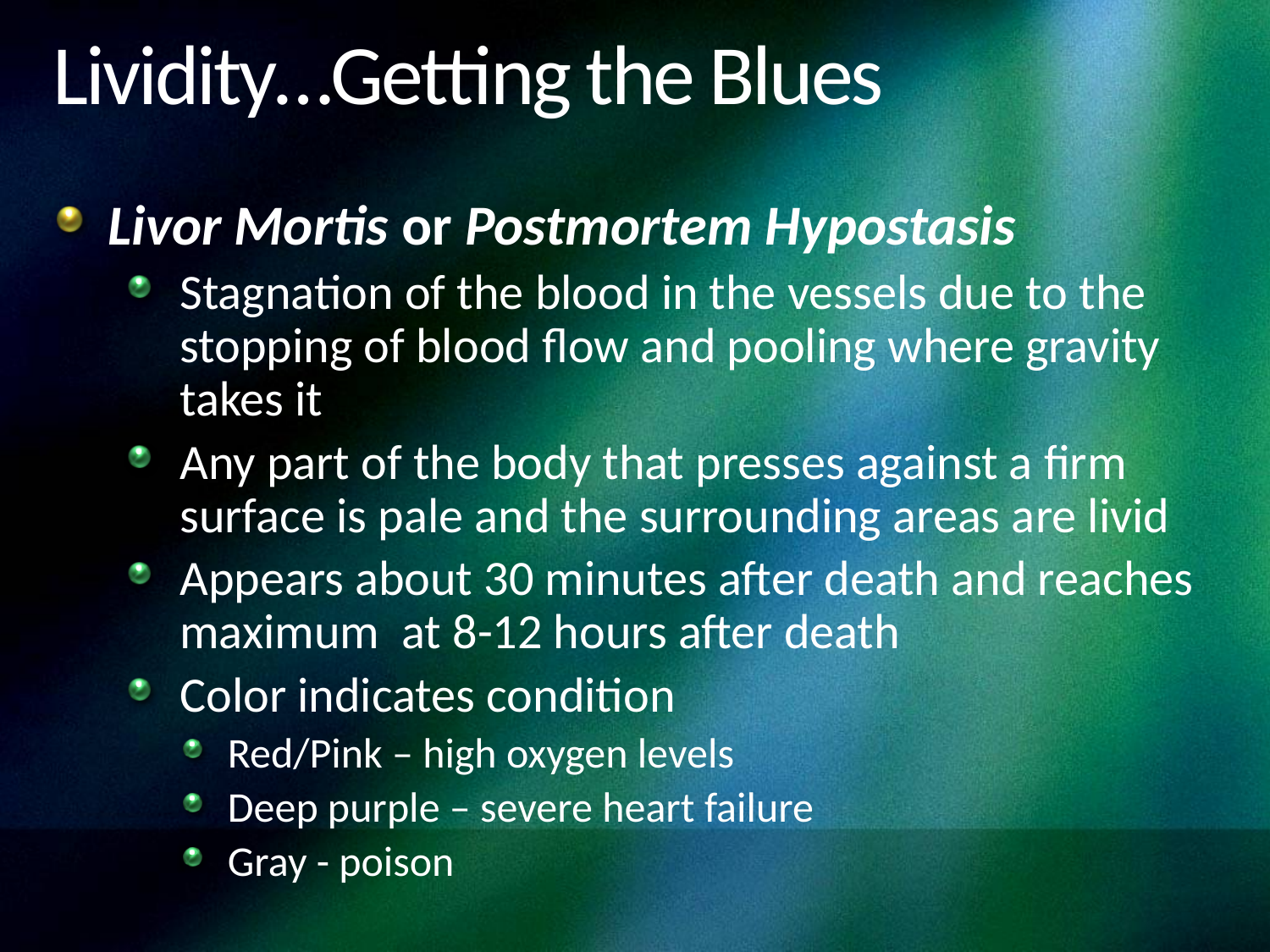

# Lividity…Getting the Blues
Livor Mortis or Postmortem Hypostasis
Stagnation of the blood in the vessels due to the stopping of blood flow and pooling where gravity takes it
Any part of the body that presses against a firm surface is pale and the surrounding areas are livid
Appears about 30 minutes after death and reaches maximum  at 8-12 hours after death
Color indicates condition
Red/Pink – high oxygen levels
Deep purple – severe heart failure
Gray - poison